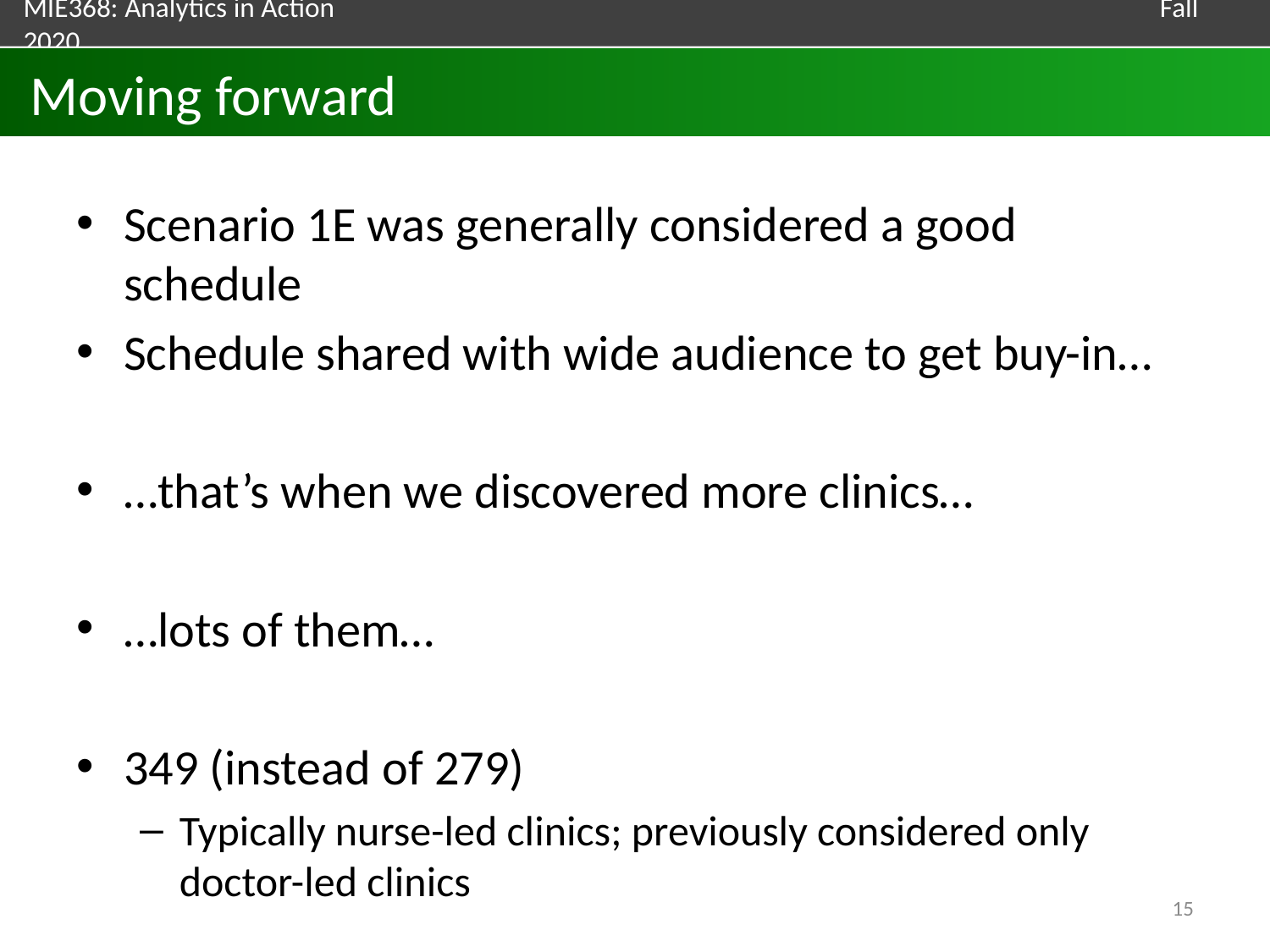

# Moving forward
Scenario 1E was generally considered a good schedule
Schedule shared with wide audience to get buy-in…

…that’s when we discovered more clinics…

…lots of them…

349 (instead of 279)
Typically nurse-led clinics; previously considered only doctor-led clinics

15